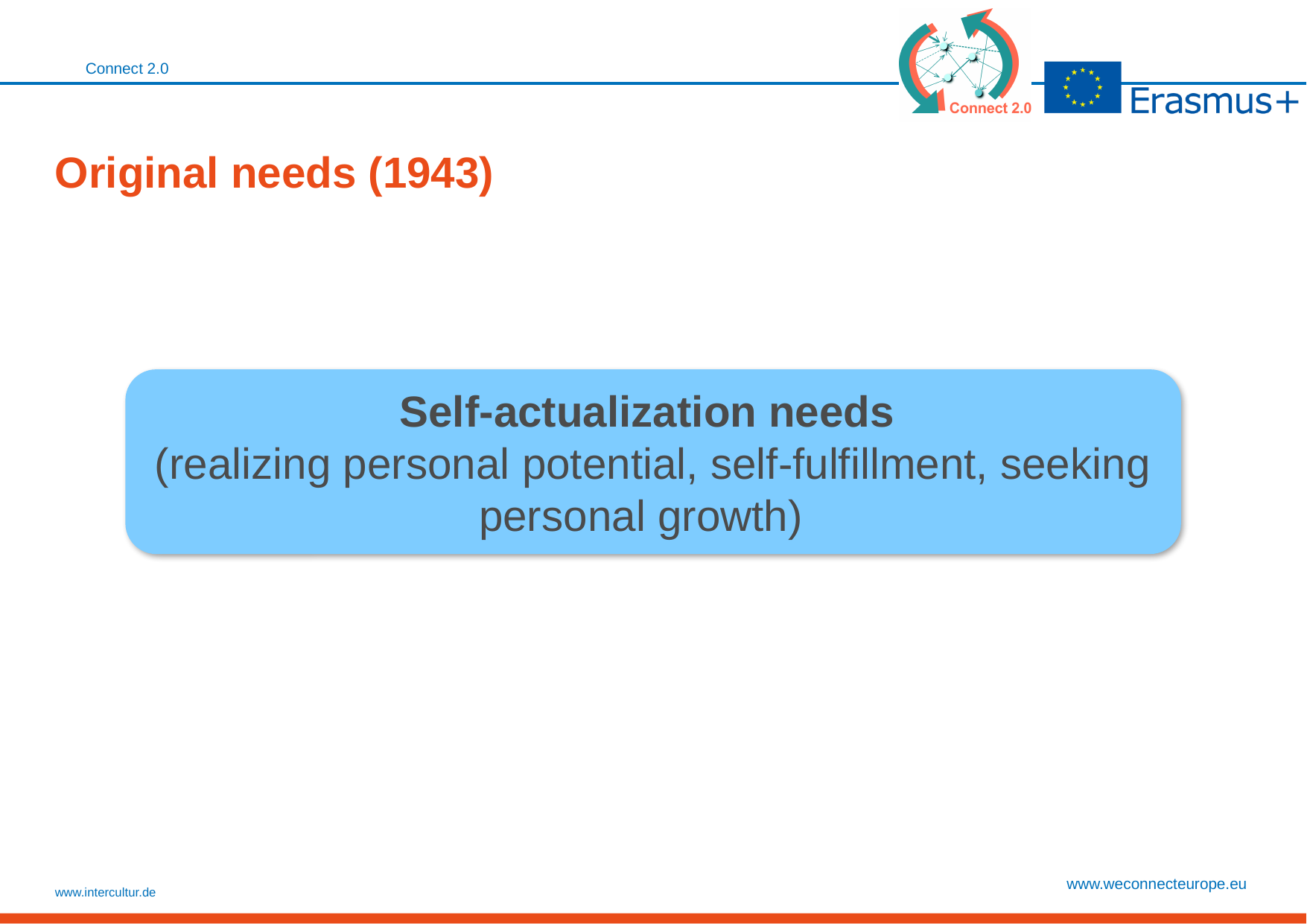

Connect 2.0
# Original needs (1943)

Self-actualization needs
(realizing personal potential, self-fulfillment, seeking personal growth)